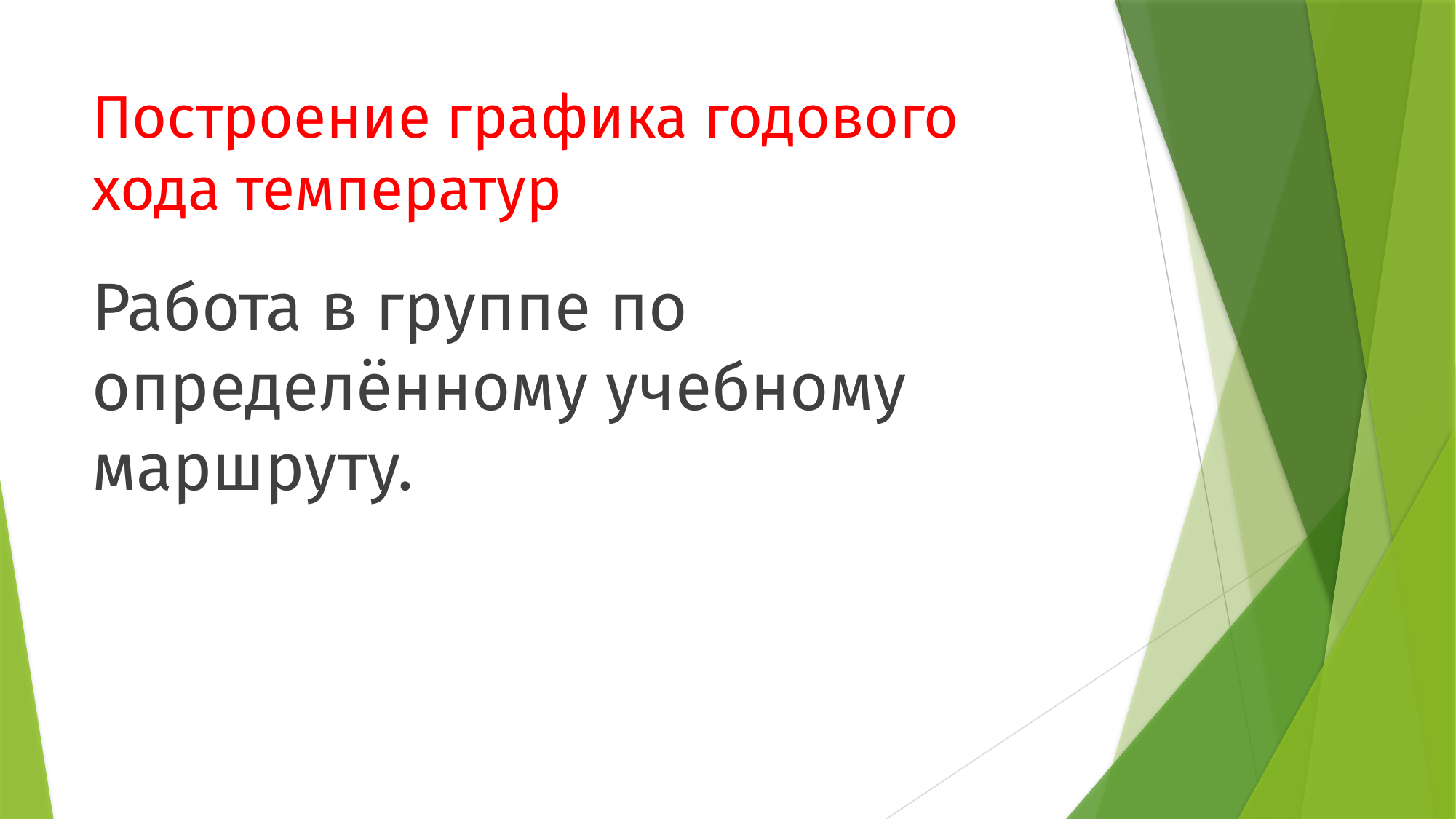

# Построение графика годового хода температур
Работа в группе по определённому учебному маршруту.